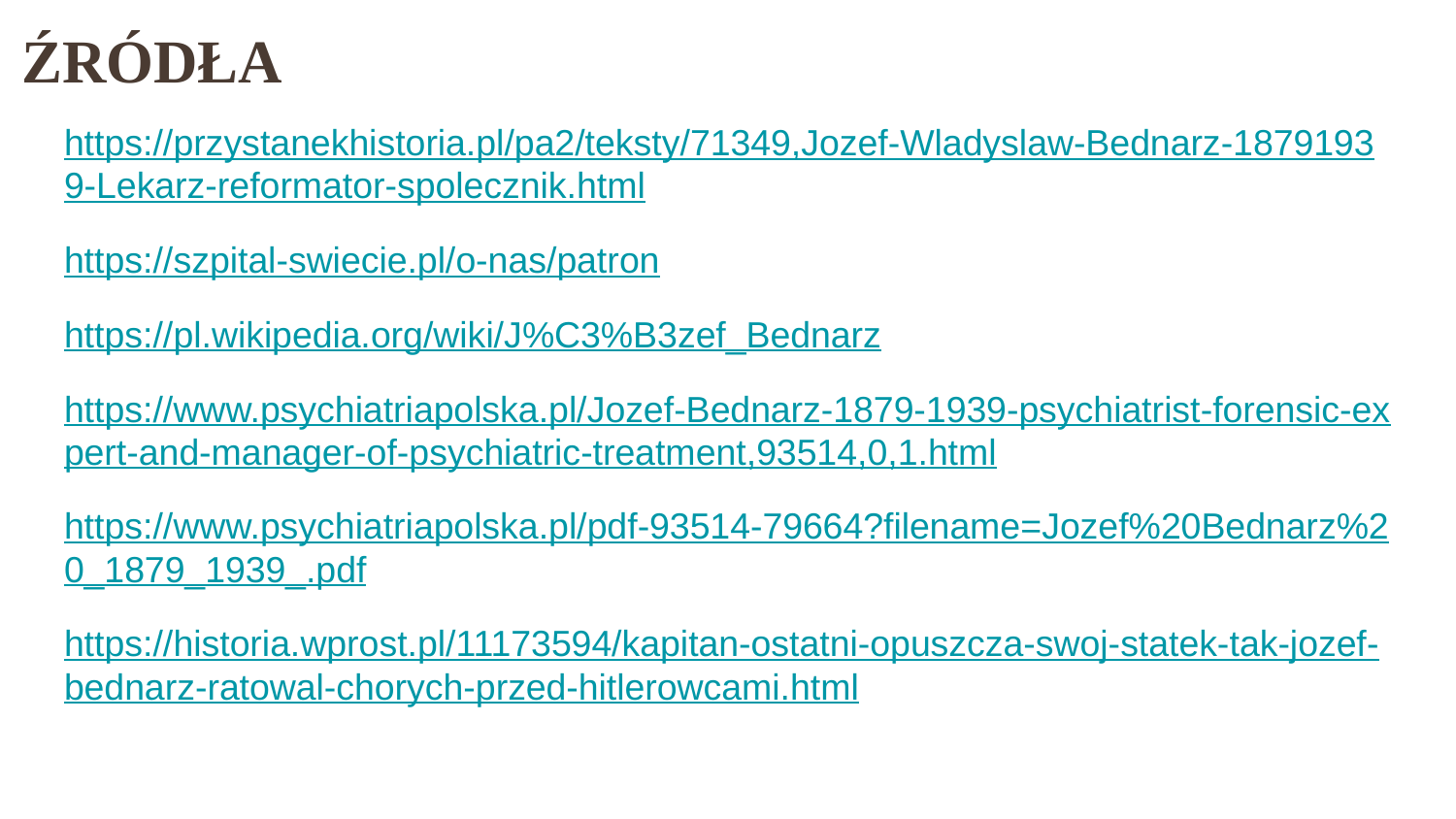

# ŹRÓDŁA
https://przystanekhistoria.pl/pa2/teksty/71349,Jozef-Wladyslaw-Bednarz-18791939-Lekarz-reformator-spolecznik.html
https://szpital-swiecie.pl/o-nas/patron
https://pl.wikipedia.org/wiki/J%C3%B3zef_Bednarz
https://www.psychiatriapolska.pl/Jozef-Bednarz-1879-1939-psychiatrist-forensic-expert-and-manager-of-psychiatric-treatment,93514,0,1.html
https://www.psychiatriapolska.pl/pdf-93514-79664?filename=Jozef%20Bednarz%20_1879_1939_.pdf
https://historia.wprost.pl/11173594/kapitan-ostatni-opuszcza-swoj-statek-tak-jozef-bednarz-ratowal-chorych-przed-hitlerowcami.html